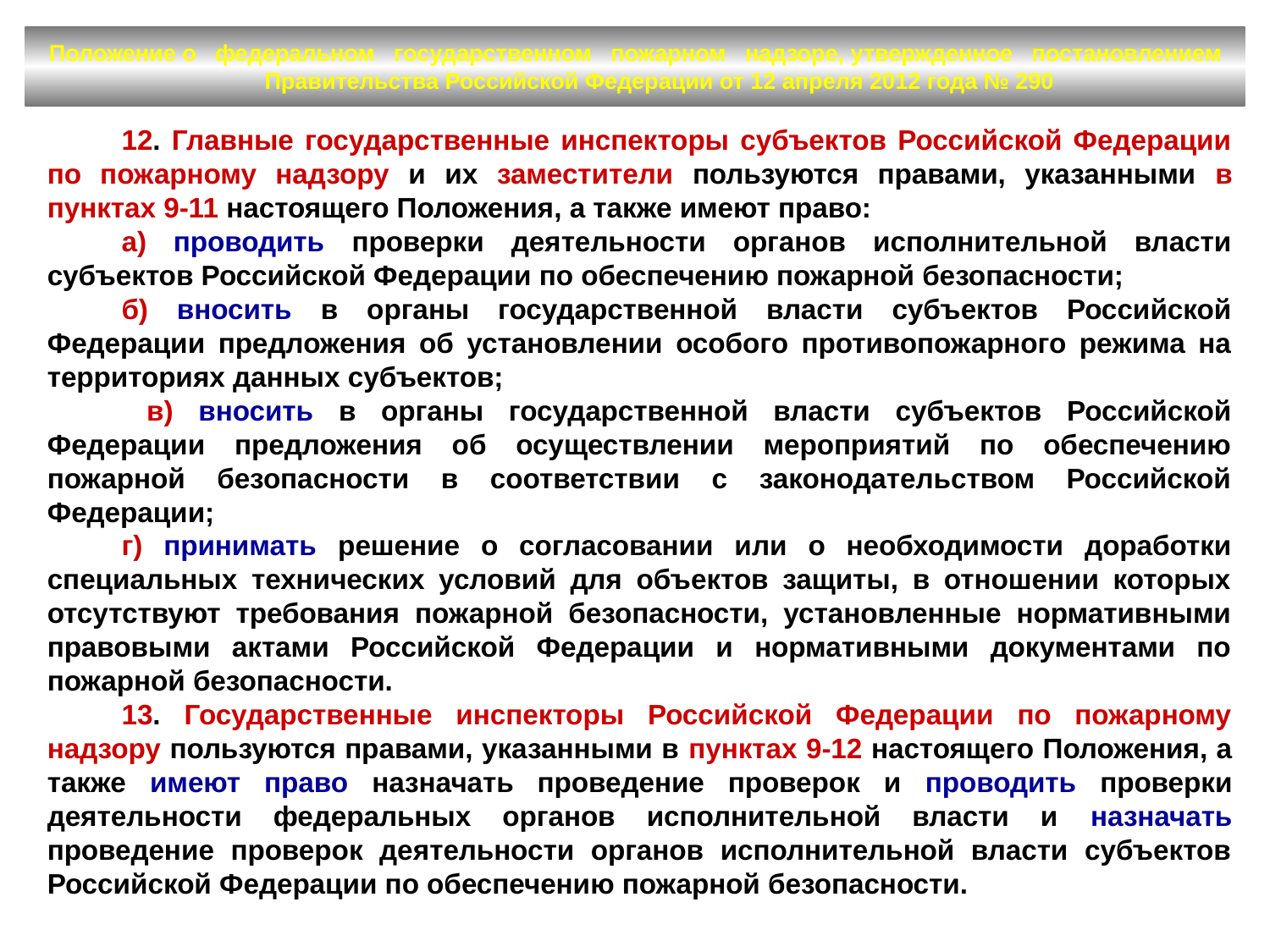

# Положение о   федеральном   государственном   пожарном   надзоре, утвержденное   постановлением Правительства Российской Федерации от 12 апреля 2012 года № 290
12. Главные государственные инспекторы субъектов Российской Федерации по пожарному надзору и их заместители пользуются правами, указанными в пунктах 9-11 настоящего Положения, а также имеют право:
а) проводить проверки деятельности органов исполнительной власти субъектов Российской Федерации по обеспечению пожарной безопасности;
б) вносить в органы государственной власти субъектов Российской Федерации предложения об установлении особого противопожарного режима на территориях данных субъектов;
 в) вносить в органы государственной власти субъектов Российской Федерации предложения об осуществлении мероприятий по обеспечению пожарной безопасности в соответствии с законодательством Российской Федерации;
г) принимать решение о согласовании или о необходимости доработки специальных технических условий для объектов защиты, в отношении которых отсутствуют требования пожарной безопасности, установленные нормативными правовыми актами Российской Федерации и нормативными документами по пожарной безопасности.
13. Государственные инспекторы Российской Федерации по пожарному надзору пользуются правами, указанными в пунктах 9-12 настоящего Положения, а также имеют право назначать проведение проверок и проводить проверки деятельности федеральных органов исполнительной власти и назначать проведение проверок деятельности органов исполнительной власти субъектов Российской Федерации по обеспечению пожарной безопасности.